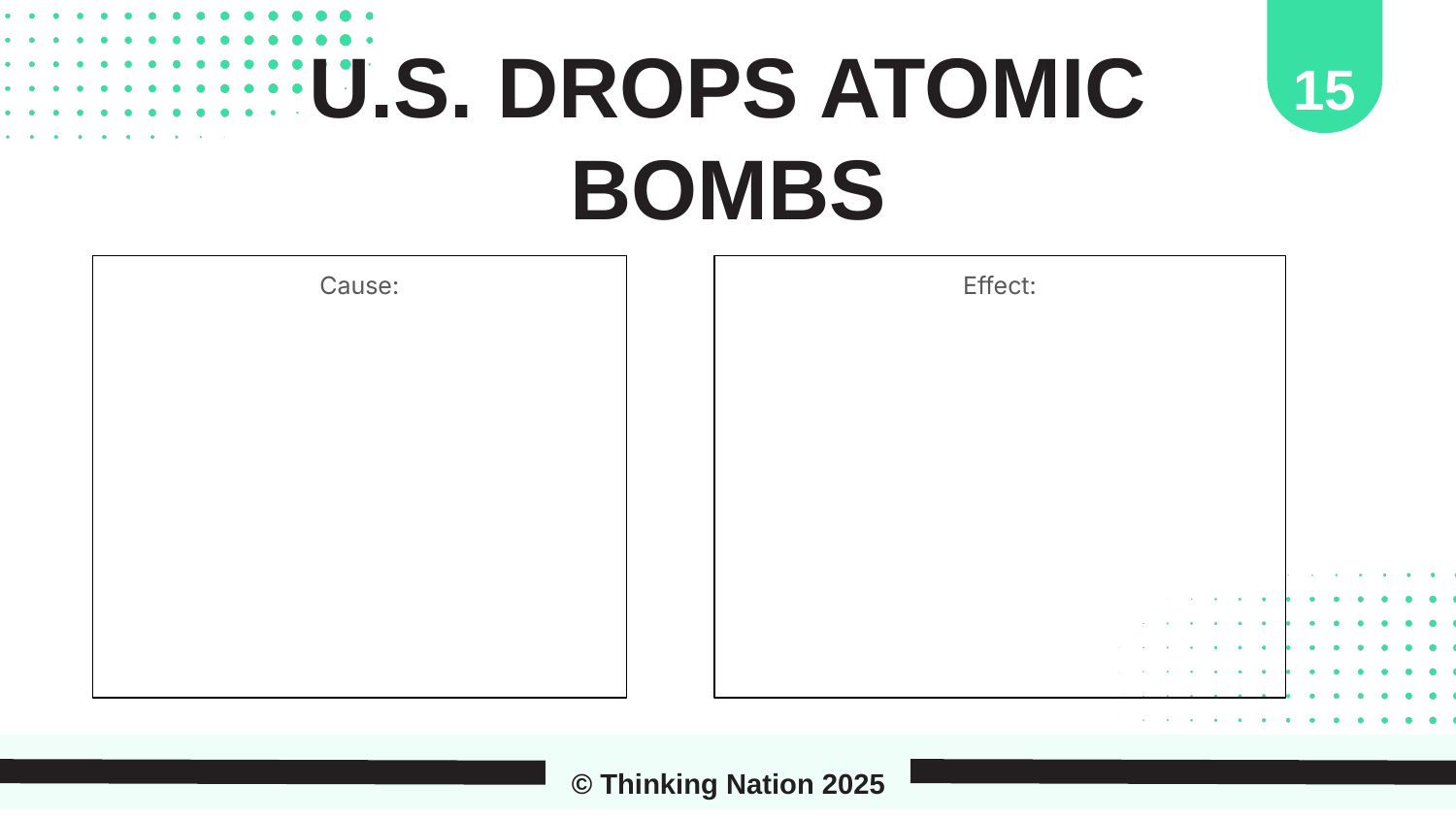

15
U.S. DROPS ATOMIC BOMBS
Cause:

Effect:

© Thinking Nation 2025